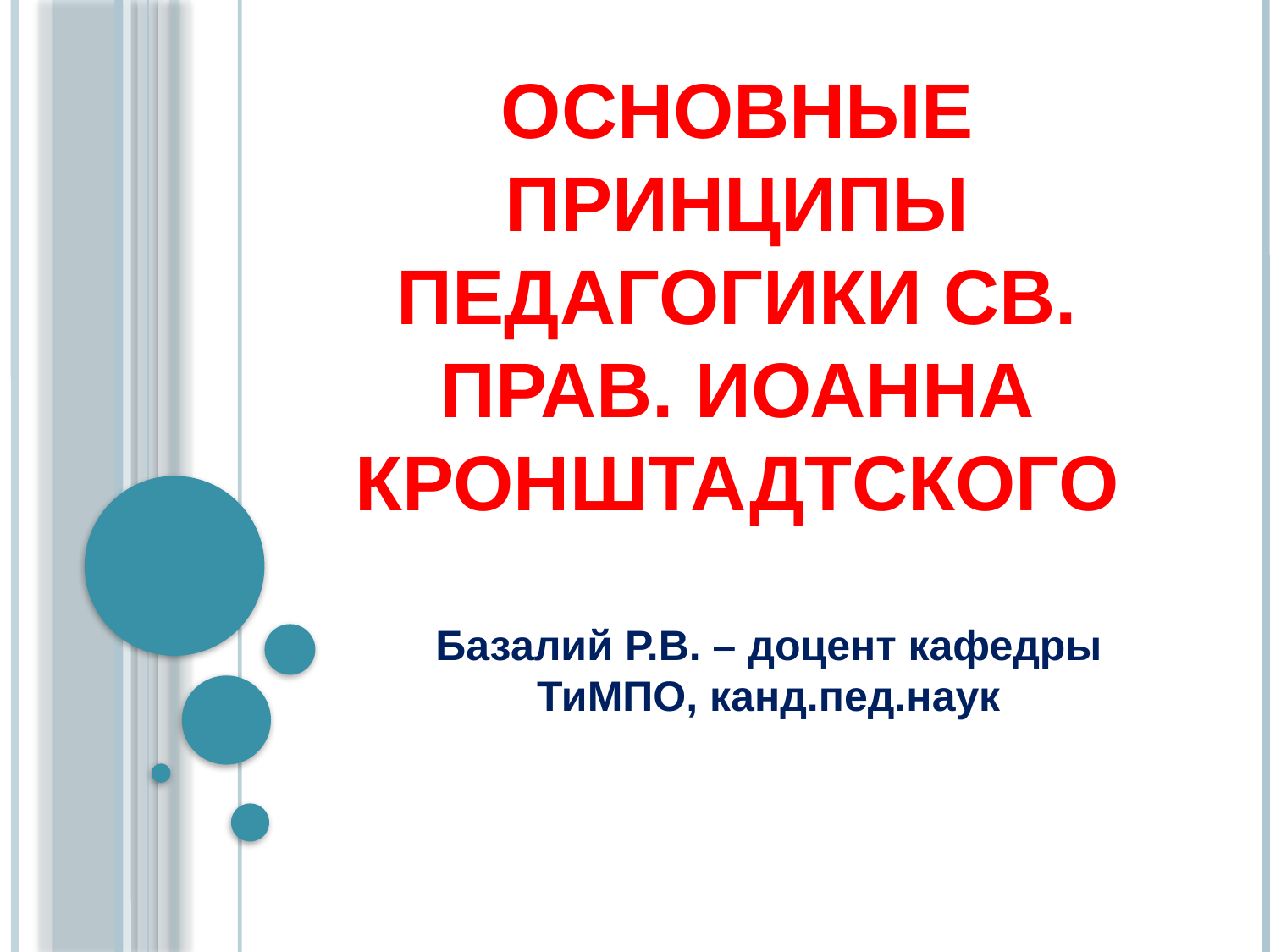

# Основные принципы педагогики св. прав. Иоанна Кронштадтского
Базалий Р.В. – доцент кафедры ТиМПО, канд.пед.наук